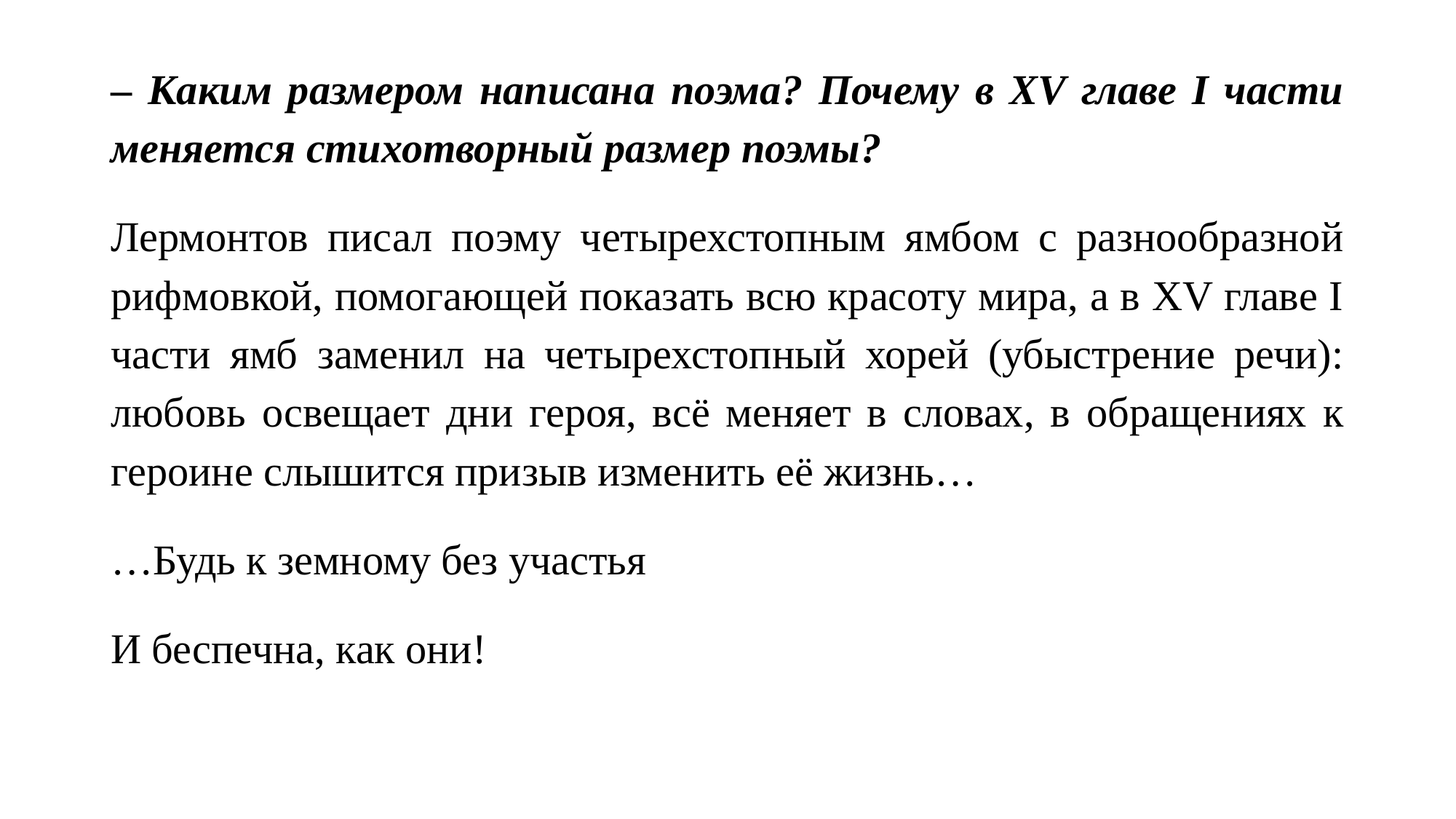

#
– Каким размером написана поэма? Почему в XV главе I части меняется стихотворный размер поэмы?
Лермонтов писал поэму четырехстопным ямбом с разнообразной рифмовкой, помогающей показать всю красоту мира, а в XV главе I части ямб заменил на четырехстопный хорей (убыстрение речи): любовь освещает дни героя, всё меняет в словах, в обращениях к героине слышится призыв изменить её жизнь…
…Будь к земному без участья
И беспечна, как они!